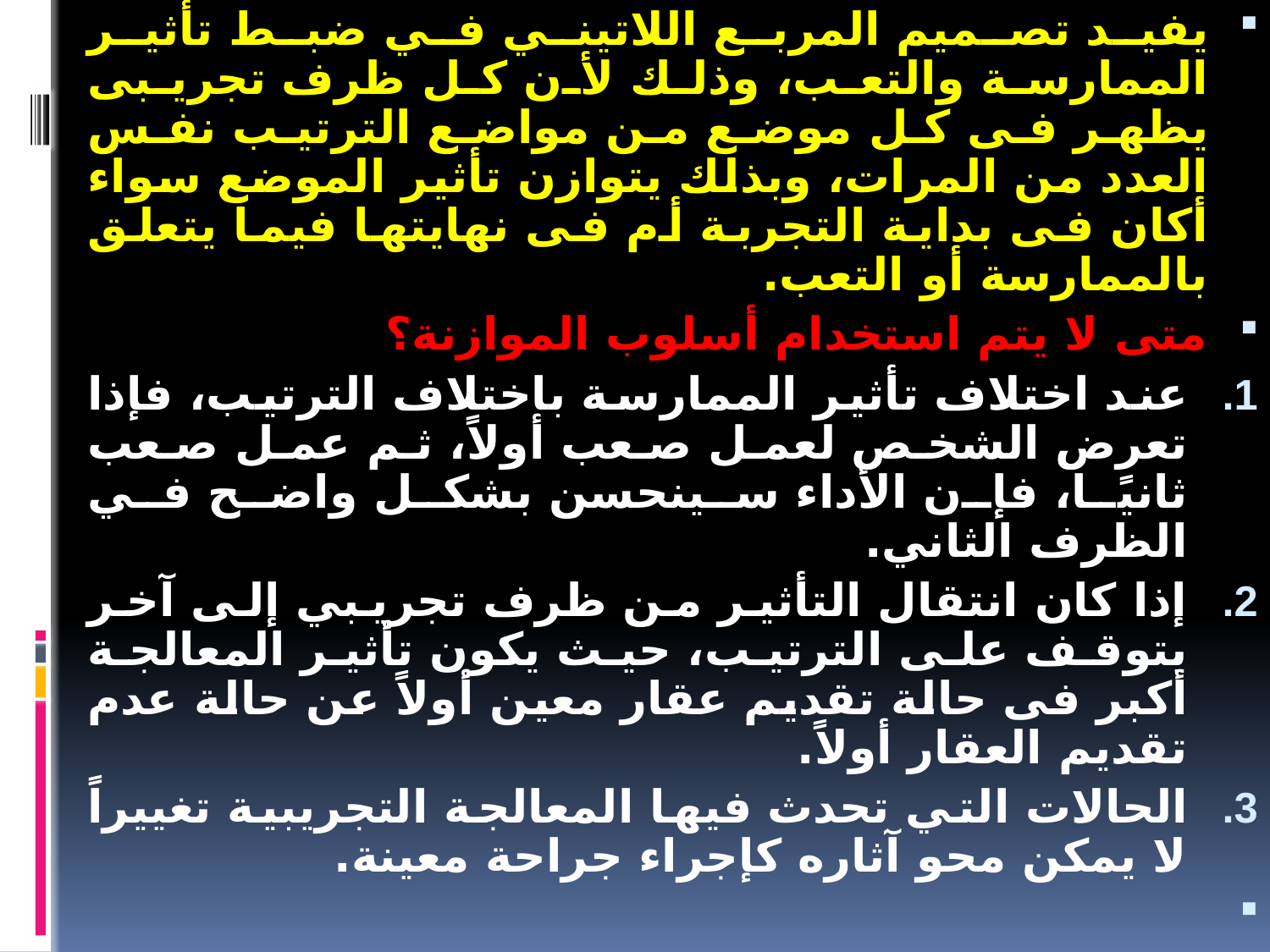

يفيد تصميم المربع اللاتيني في ضبط تأثير الممارسة والتعب، وذلك لأن كل ظرف تجريبى يظهر فى كل موضع من مواضع الترتيب نفس العدد من المرات، وبذلك يتوازن تأثير الموضع سواء أكان فى بداية التجربة أم فى نهايتها فيما يتعلق بالممارسة أو التعب.
متى لا يتم استخدام أسلوب الموازنة؟
عند اختلاف تأثير الممارسة باختلاف الترتيب، فإذا تعرض الشخص لعمل صعب أولاً، ثم عمل صعب ثانيًا، فإن الأداء سينحسن بشكل واضح في الظرف الثاني.
إذا كان انتقال التأثير من ظرف تجريبي إلى آخر يتوقف على الترتيب، حيث يكون تأثير المعالجة أكبر فى حالة تقديم عقار معين أولاً عن حالة عدم تقديم العقار أولاً.
الحالات التي تحدث فيها المعالجة التجريبية تغييراً لا يمكن محو آثاره كإجراء جراحة معينة.